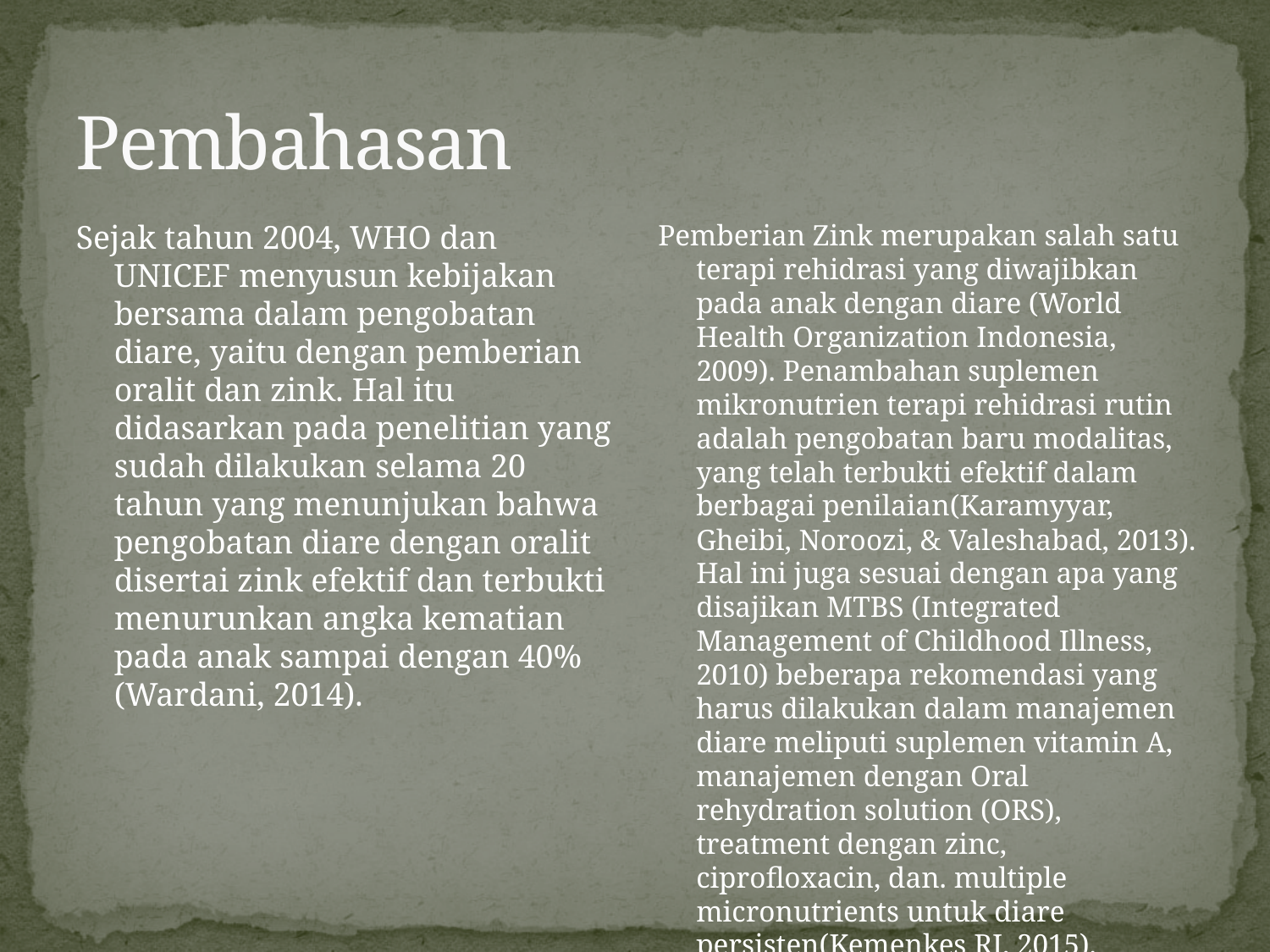

# Pembahasan
Sejak tahun 2004, WHO dan UNICEF menyusun kebijakan bersama dalam pengobatan diare, yaitu dengan pemberian oralit dan zink. Hal itu didasarkan pada penelitian yang sudah dilakukan selama 20 tahun yang menunjukan bahwa pengobatan diare dengan oralit disertai zink efektif dan terbukti menurunkan angka kematian pada anak sampai dengan 40% (Wardani, 2014).
Pemberian Zink merupakan salah satu terapi rehidrasi yang diwajibkan pada anak dengan diare (World Health Organization Indonesia, 2009). Penambahan suplemen mikronutrien terapi rehidrasi rutin adalah pengobatan baru modalitas, yang telah terbukti efektif dalam berbagai penilaian(Karamyyar, Gheibi, Noroozi, & Valeshabad, 2013). Hal ini juga sesuai dengan apa yang disajikan MTBS (Integrated Management of Childhood Illness, 2010) beberapa rekomendasi yang harus dilakukan dalam manajemen diare meliputi suplemen vitamin A, manajemen dengan Oral rehydration solution (ORS), treatment dengan zinc, ciprofloxacin, dan. multiple micronutrients untuk diare persisten(Kemenkes RI, 2015).